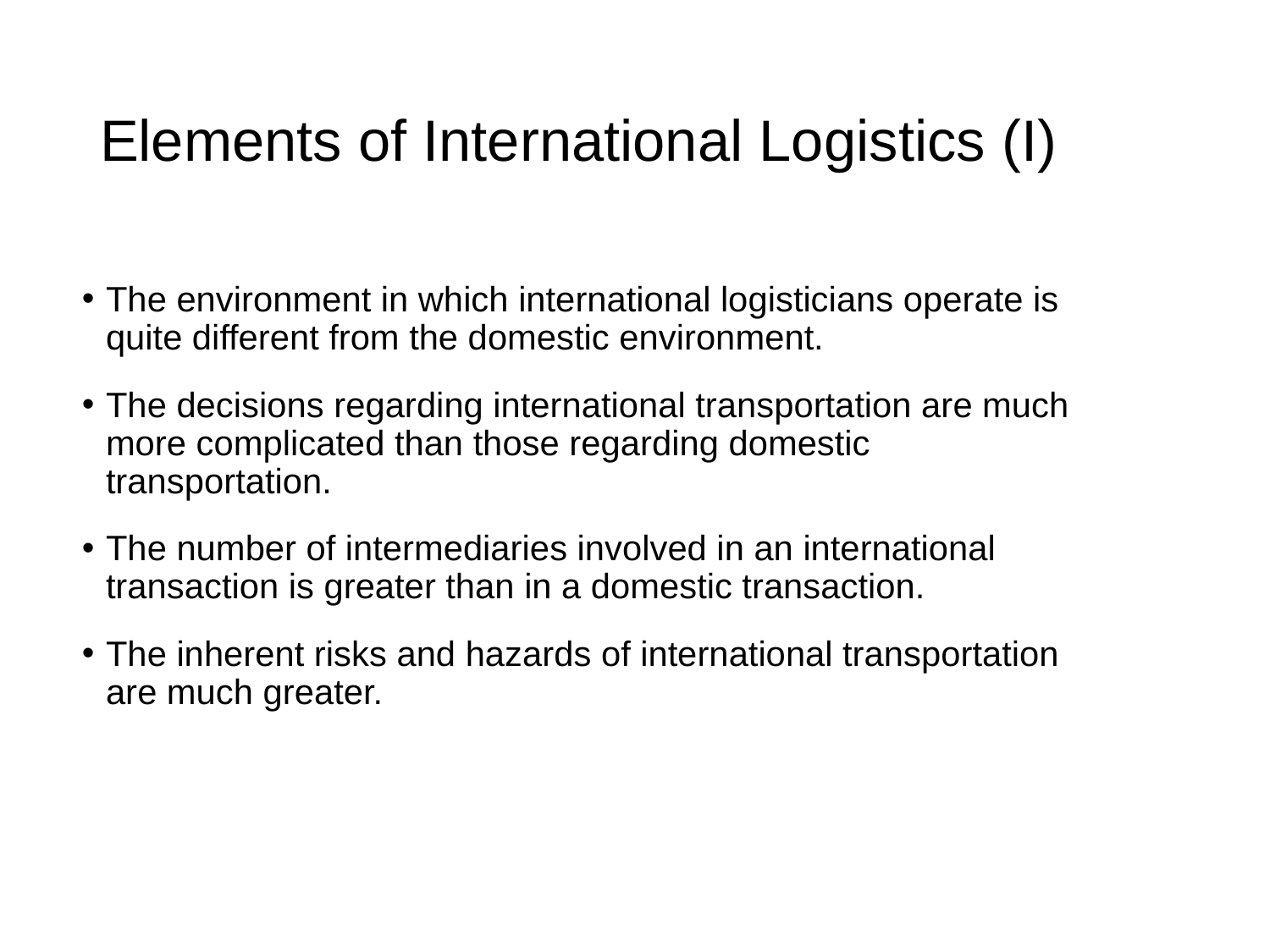

# Elements of International Logistics (I)
The environment in which international logisticians operate is quite different from the domestic environment.
The decisions regarding international transportation are much more complicated than those regarding domestic transportation.
The number of intermediaries involved in an international transaction is greater than in a domestic transaction.
The inherent risks and hazards of international transportation are much greater.